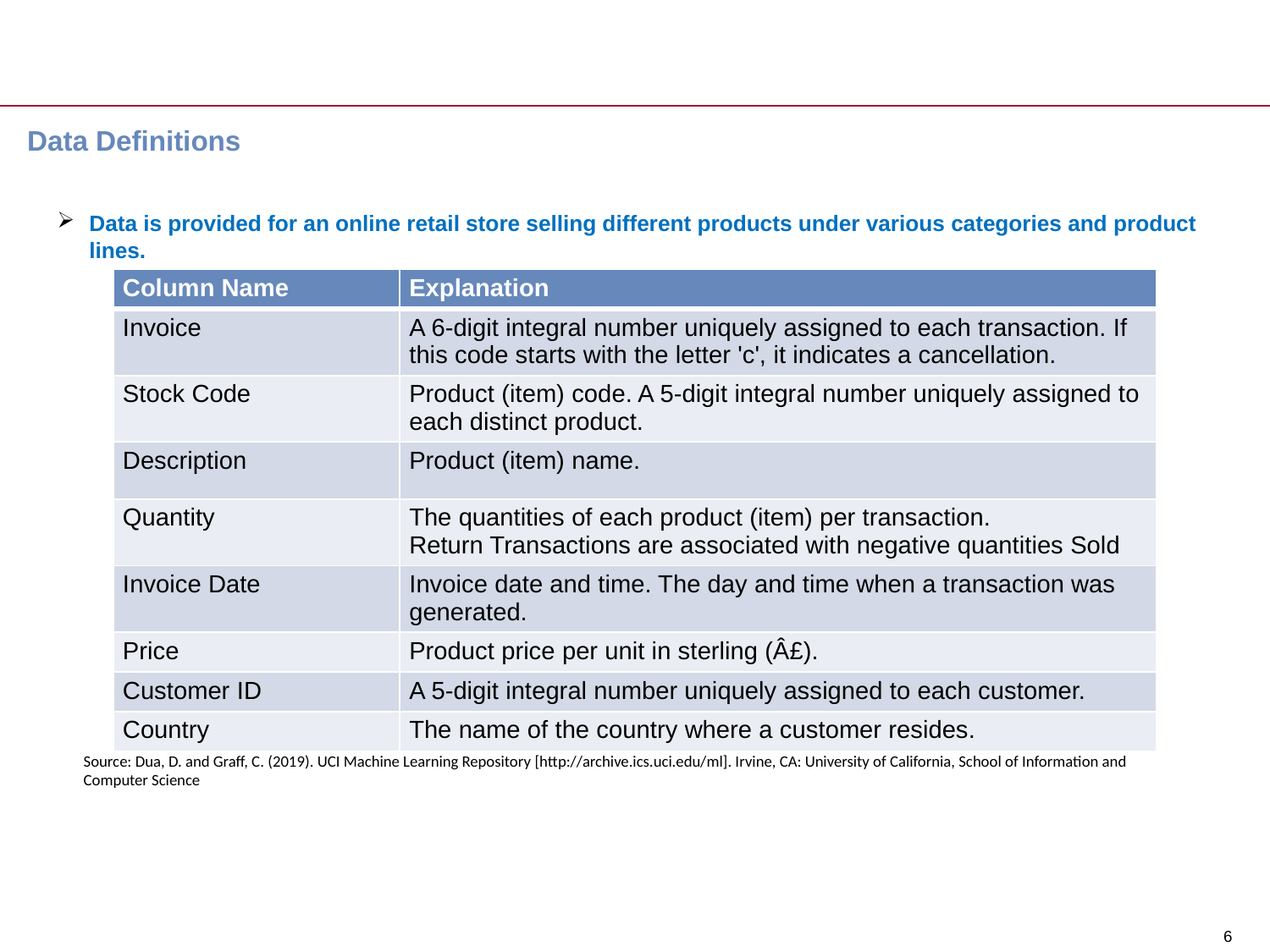

# Data Definitions
Data is provided for an online retail store selling different products under various categories and product lines.
| Column Name | Explanation |
| --- | --- |
| Invoice | A 6-digit integral number uniquely assigned to each transaction. If this code starts with the letter 'c', it indicates a cancellation. |
| Stock Code | Product (item) code. A 5-digit integral number uniquely assigned to each distinct product. |
| Description | Product (item) name. |
| Quantity | The quantities of each product (item) per transaction. Return Transactions are associated with negative quantities Sold |
| Invoice Date | Invoice date and time. The day and time when a transaction was generated. |
| Price | Product price per unit in sterling (Â£). |
| Customer ID | A 5-digit integral number uniquely assigned to each customer. |
| Country | The name of the country where a customer resides. |
Source: Dua, D. and Graff, C. (2019). UCI Machine Learning Repository [http://archive.ics.uci.edu/ml]. Irvine, CA: University of California, School of Information and Computer Science
6